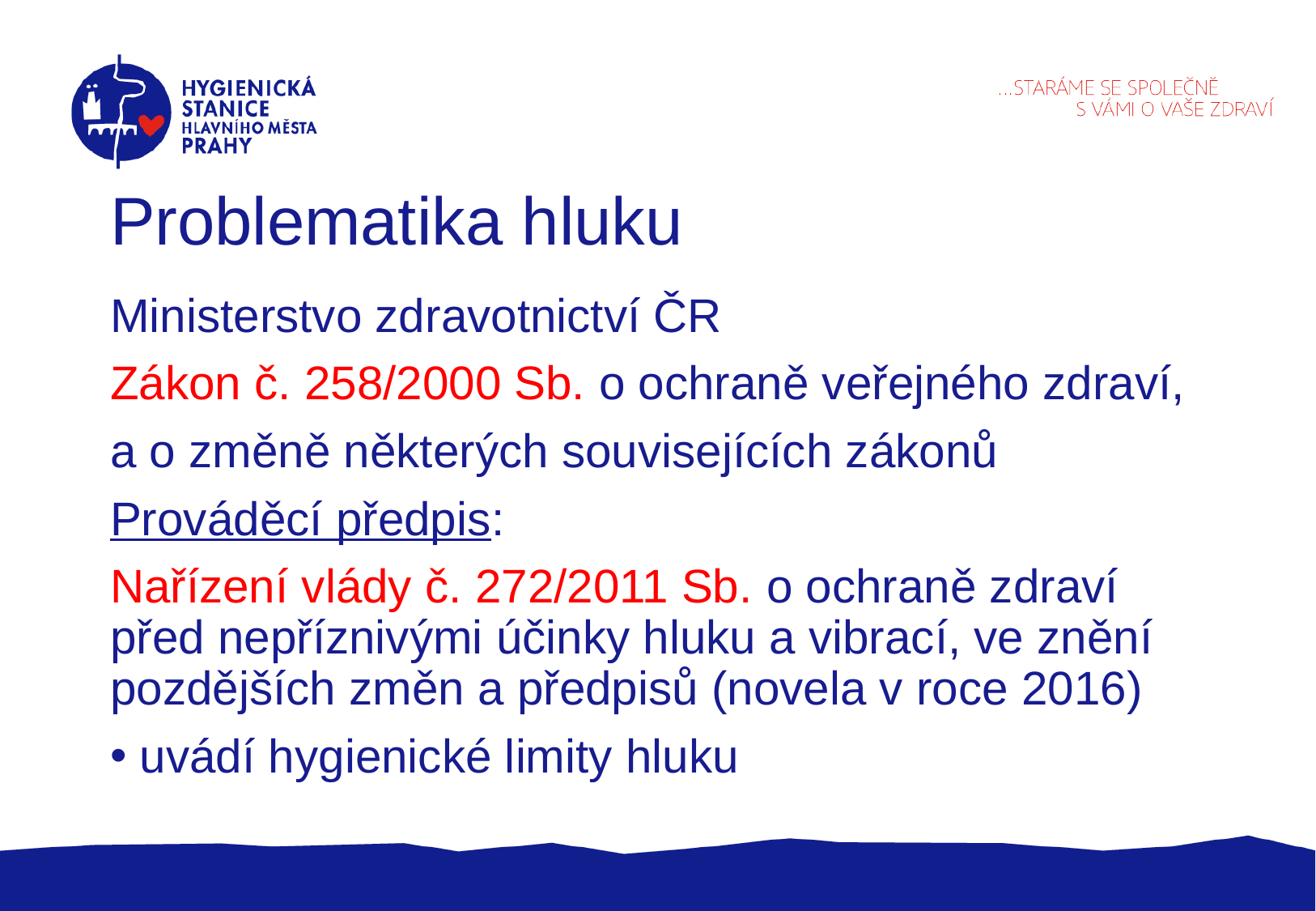

# Problematika hluku
Ministerstvo zdravotnictví ČR
Zákon č. 258/2000 Sb. o ochraně veřejného zdraví,
a o změně některých souvisejících zákonů
Prováděcí předpis:
Nařízení vlády č. 272/2011 Sb. o ochraně zdraví před nepříznivými účinky hluku a vibrací, ve znění pozdějších změn a předpisů (novela v roce 2016)
 uvádí hygienické limity hluku